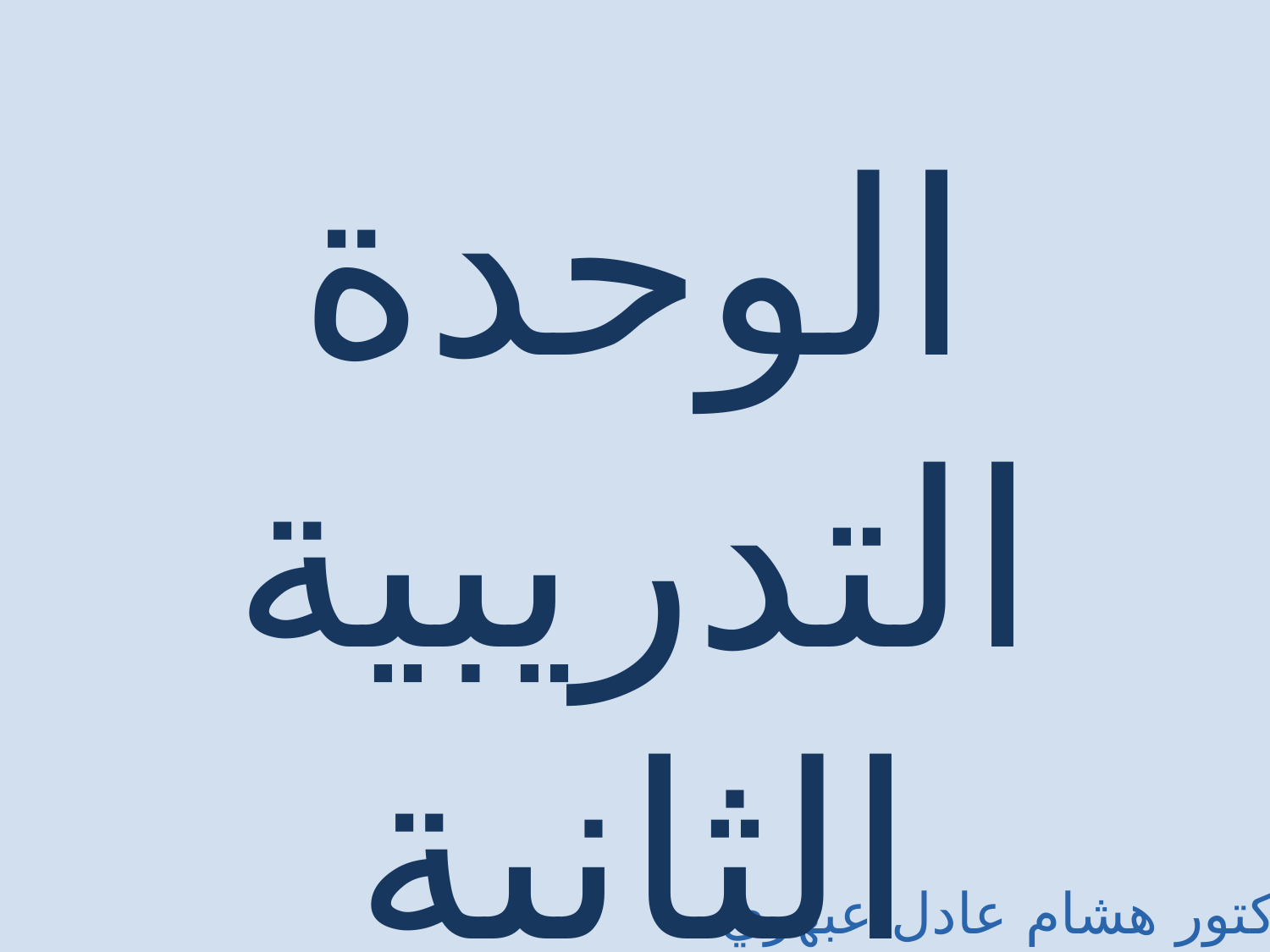

الوحدة التدريبية الثانية
الدكتور هشام عادل عبهري